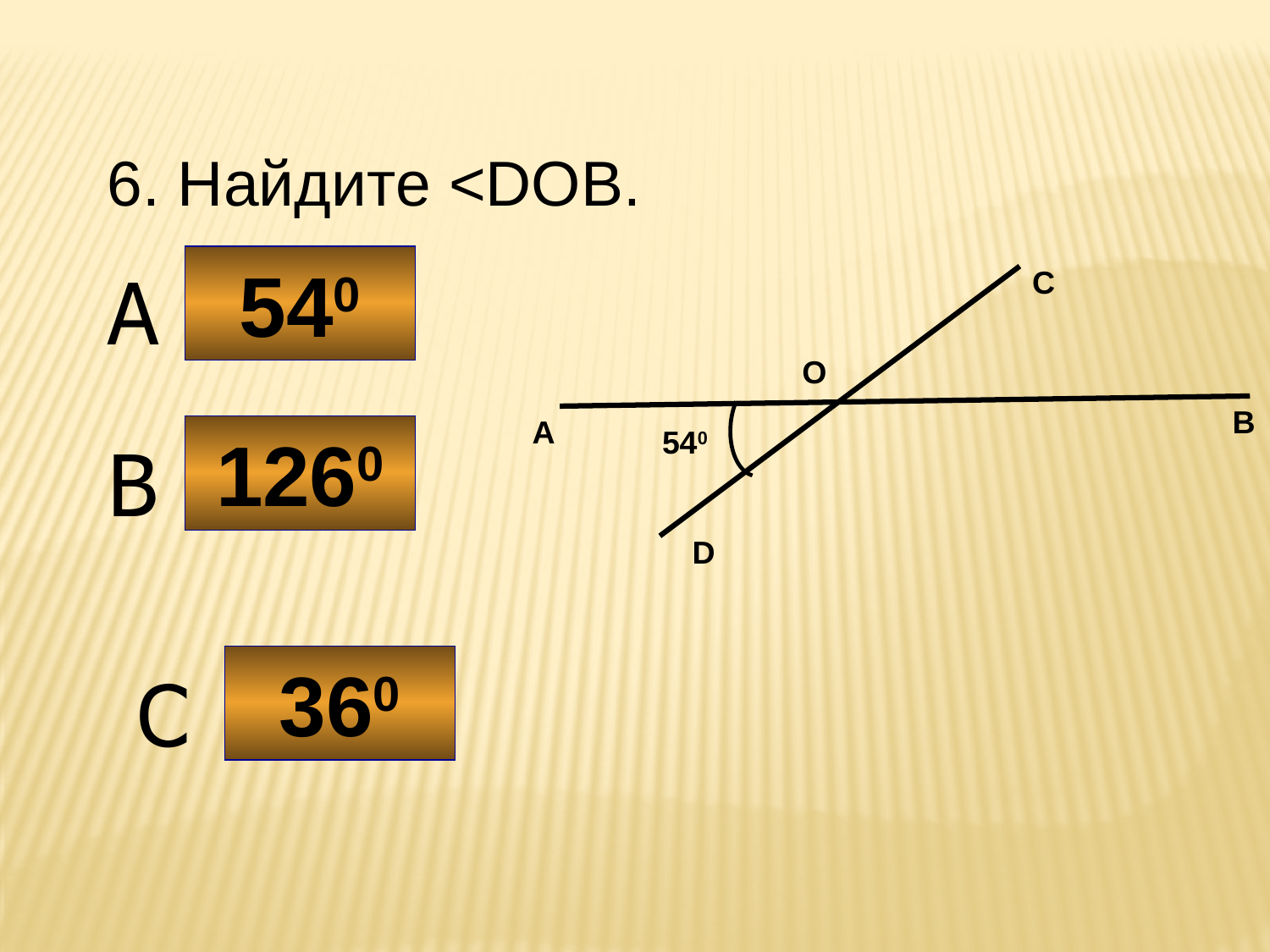

6. Найдите <DOB.
540
A
С

О

В

А
540
D
1260
B
360
C